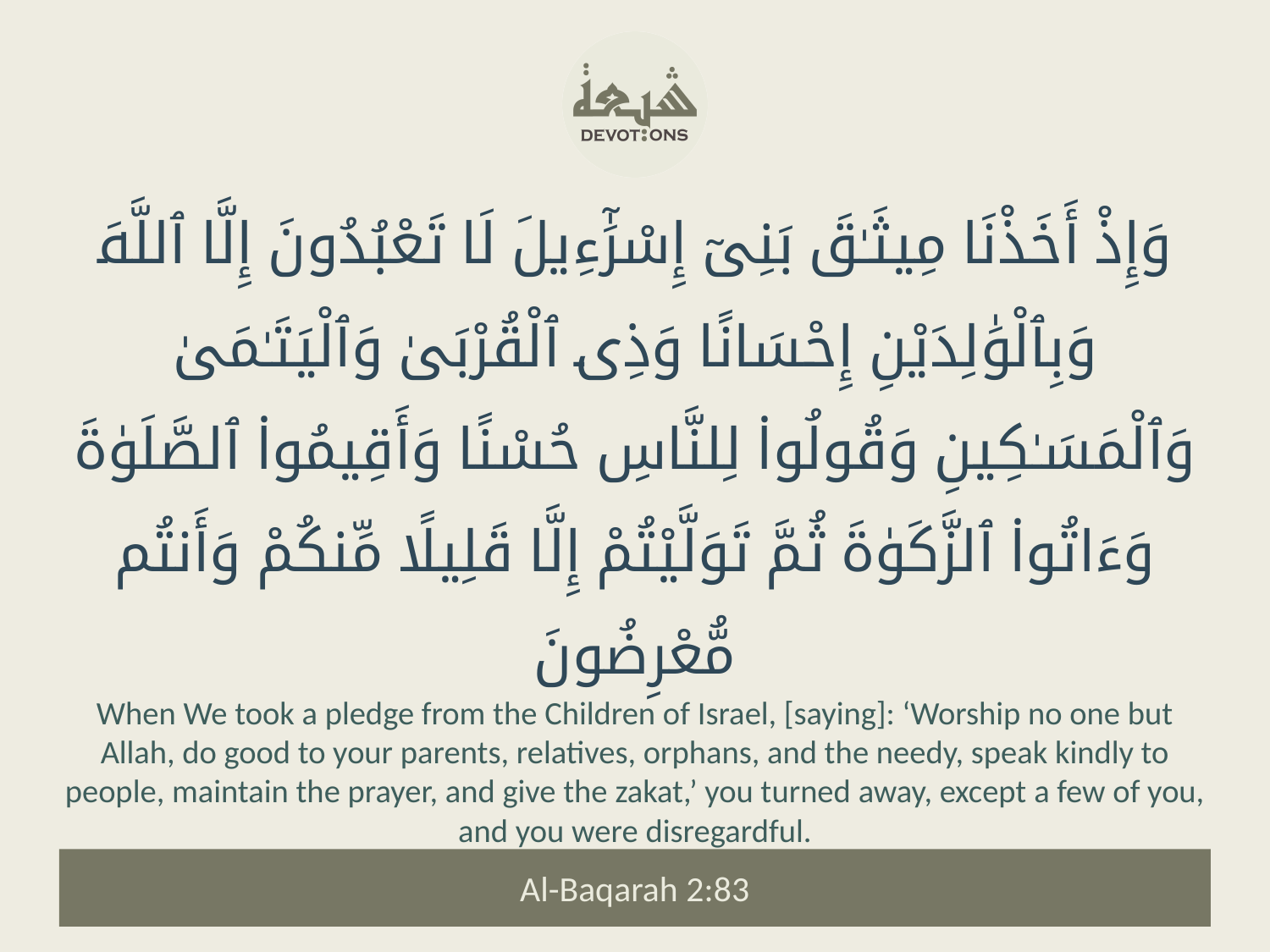

وَإِذْ أَخَذْنَا مِيثَـٰقَ بَنِىٓ إِسْرَٰٓءِيلَ لَا تَعْبُدُونَ إِلَّا ٱللَّهَ وَبِٱلْوَٰلِدَيْنِ إِحْسَانًا وَذِى ٱلْقُرْبَىٰ وَٱلْيَتَـٰمَىٰ وَٱلْمَسَـٰكِينِ وَقُولُوا۟ لِلنَّاسِ حُسْنًا وَأَقِيمُوا۟ ٱلصَّلَوٰةَ وَءَاتُوا۟ ٱلزَّكَوٰةَ ثُمَّ تَوَلَّيْتُمْ إِلَّا قَلِيلًا مِّنكُمْ وَأَنتُم مُّعْرِضُونَ
When We took a pledge from the Children of Israel, [saying]: ‘Worship no one but Allah, do good to your parents, relatives, orphans, and the needy, speak kindly to people, maintain the prayer, and give the zakat,’ you turned away, except a few of you, and you were disregardful.
Al-Baqarah 2:83